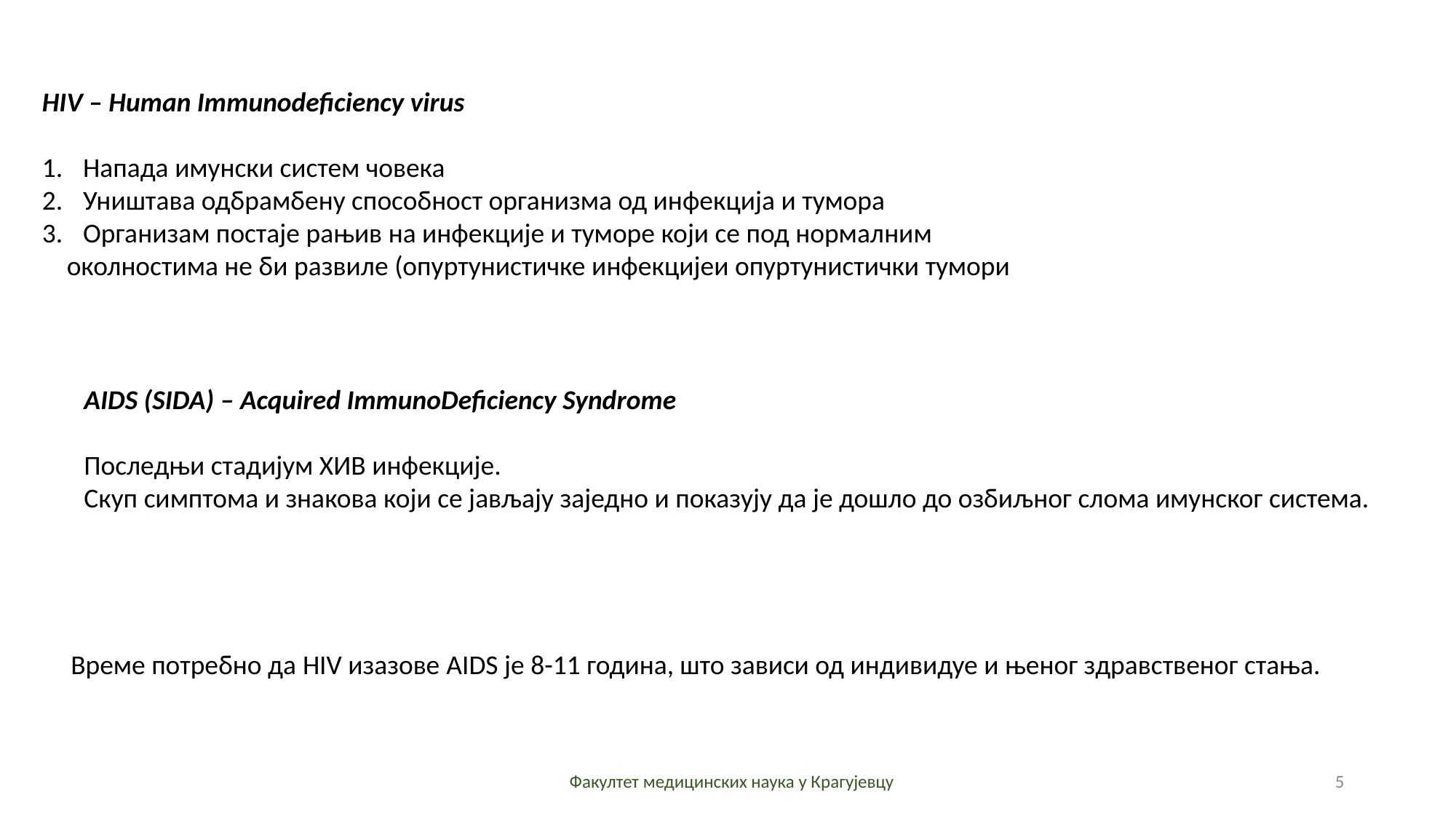

HIV – Human Immunodeficiency virus

Напада имунски систем човека
Уништава одбрамбену способност организма од инфекција и тумора
Организам постаје рањив на инфекције и туморе који се под нормалним
    околностима не би развиле (опуртунистичке инфекцијеи опуртунистички тумори

AIDS (SIDA) – Acquired ImmunoDeficiency Syndrome

Последњи стадијум ХИВ инфекције.
Скуп симптома и знакова који се јављају заједно и показују да је дошло до озбиљног слома имунског система.

Време потребно да HIV изазове AIDS је 8-11 година, што зависи од индивидуе и њеног здравственог стања.
5
Факултет медицинских наука у Крагујевцу